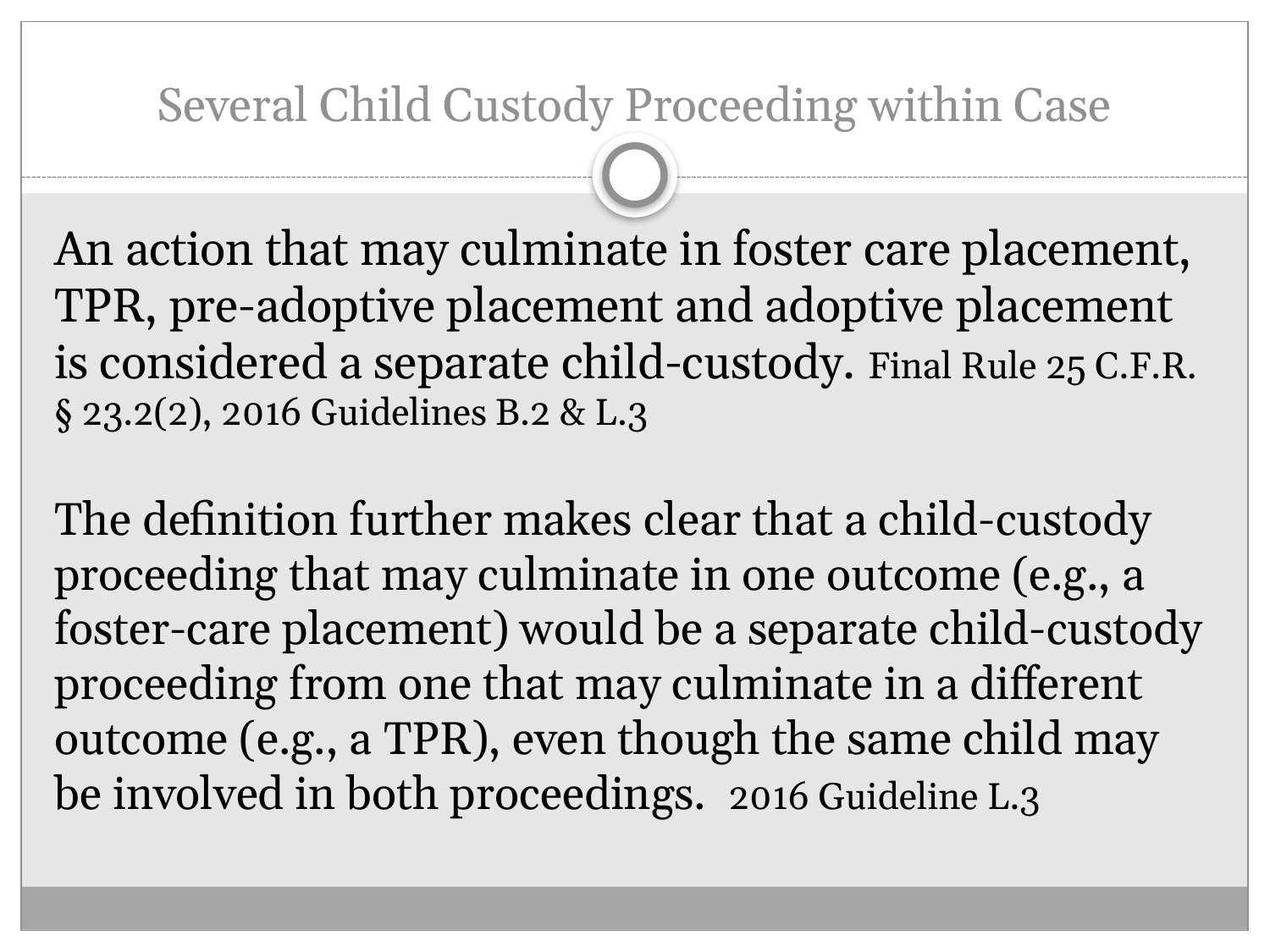

# Several Child Custody Proceeding within Case
An action that may culminate in foster care placement, TPR, pre-adoptive placement and adoptive placement  is considered a separate child-custody. Final Rule 25 C.F.R. § 23.2(2), 2016 Guidelines B.2 & L.3

The definition further makes clear that a child-custody proceeding that may culminate in one outcome (e.g., a foster-care placement) would be a separate child-custody proceeding from one that may culminate in a different outcome (e.g., a TPR), even though the same child may be involved in both proceedings.  2016 Guideline L.3